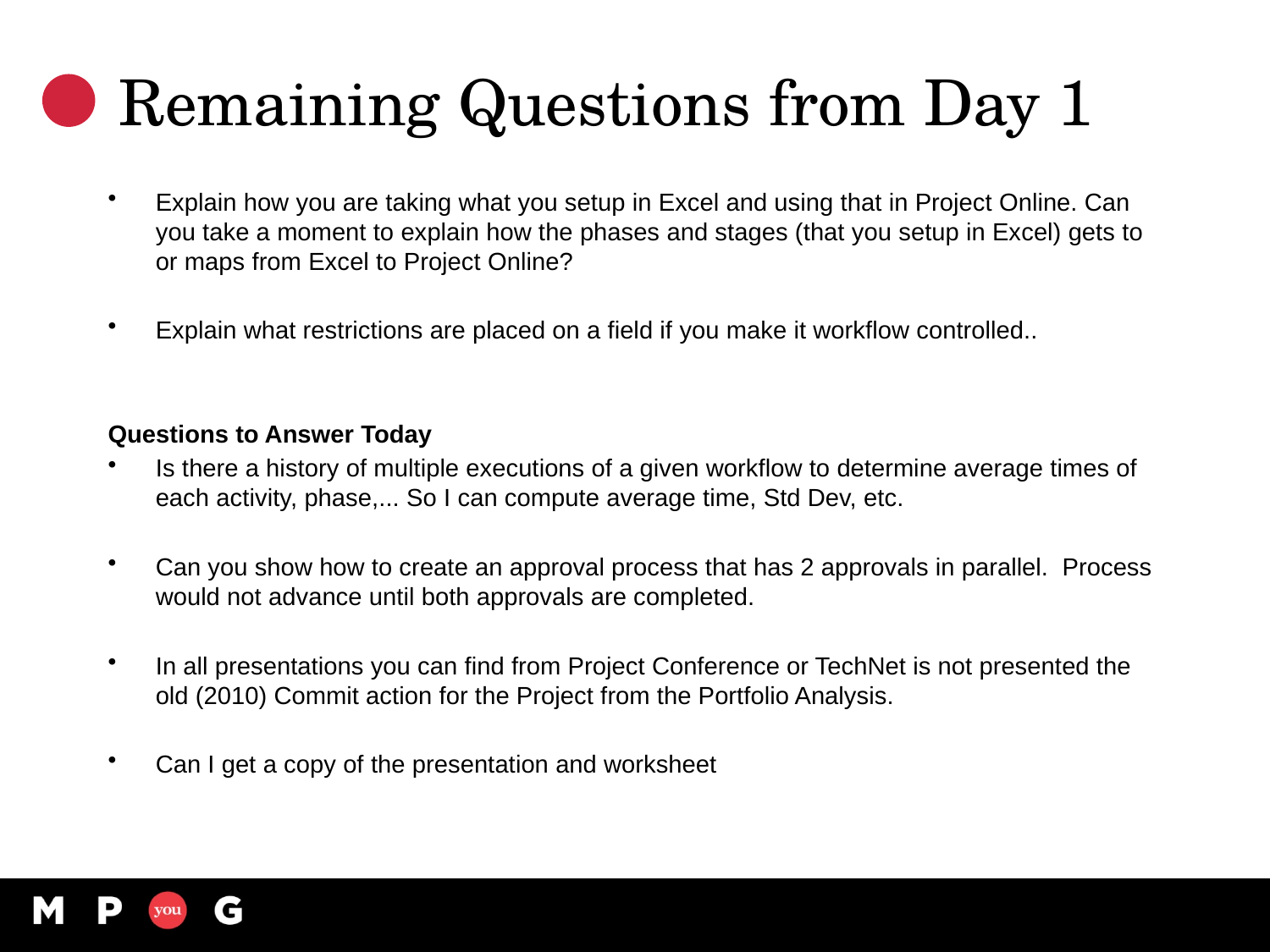

# Remaining Questions from Day 1
Explain how you are taking what you setup in Excel and using that in Project Online. Can you take a moment to explain how the phases and stages (that you setup in Excel) gets to or maps from Excel to Project Online?

Explain what restrictions are placed on a field if you make it workflow controlled..

Questions to Answer Today
Is there a history of multiple executions of a given workflow to determine average times of each activity, phase,... So I can compute average time, Std Dev, etc.

Can you show how to create an approval process that has 2 approvals in parallel.  Process would not advance until both approvals are completed.

In all presentations you can find from Project Conference or TechNet is not presented the old (2010) Commit action for the Project from the Portfolio Analysis.

Can I get a copy of the presentation and worksheet